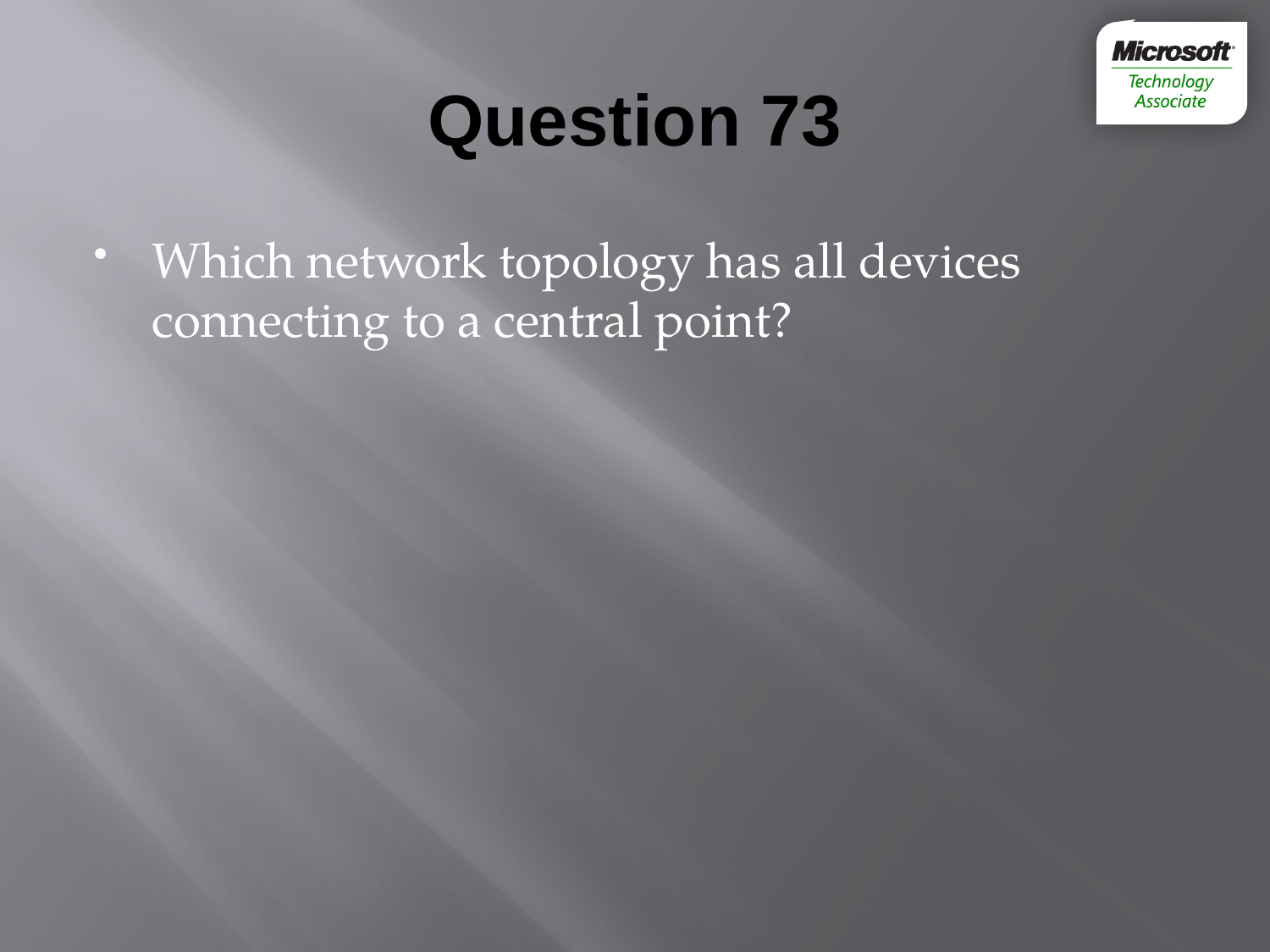

# Question 73
Which network topology has all devices connecting to a central point?